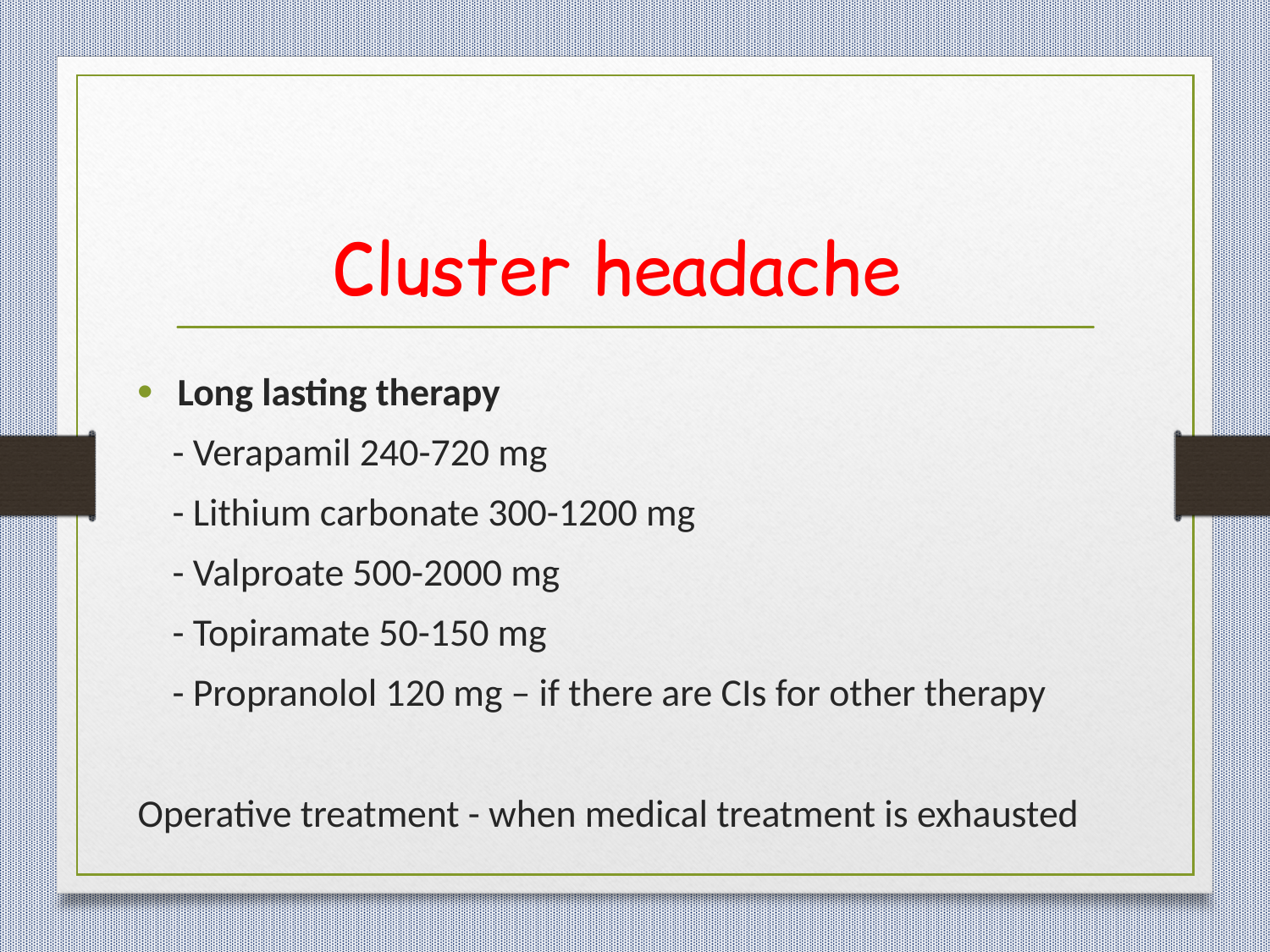

# Cluster headache
Long lasting therapy
    - Verapamil 240-720 mg
    - Lithium carbonate 300-1200 mg
    - Valproate 500-2000 mg
    - Topiramate 50-150 mg
    - Propranolol 120 mg – if there are CIs for other therapy

Operative treatment - when medical treatment is exhausted